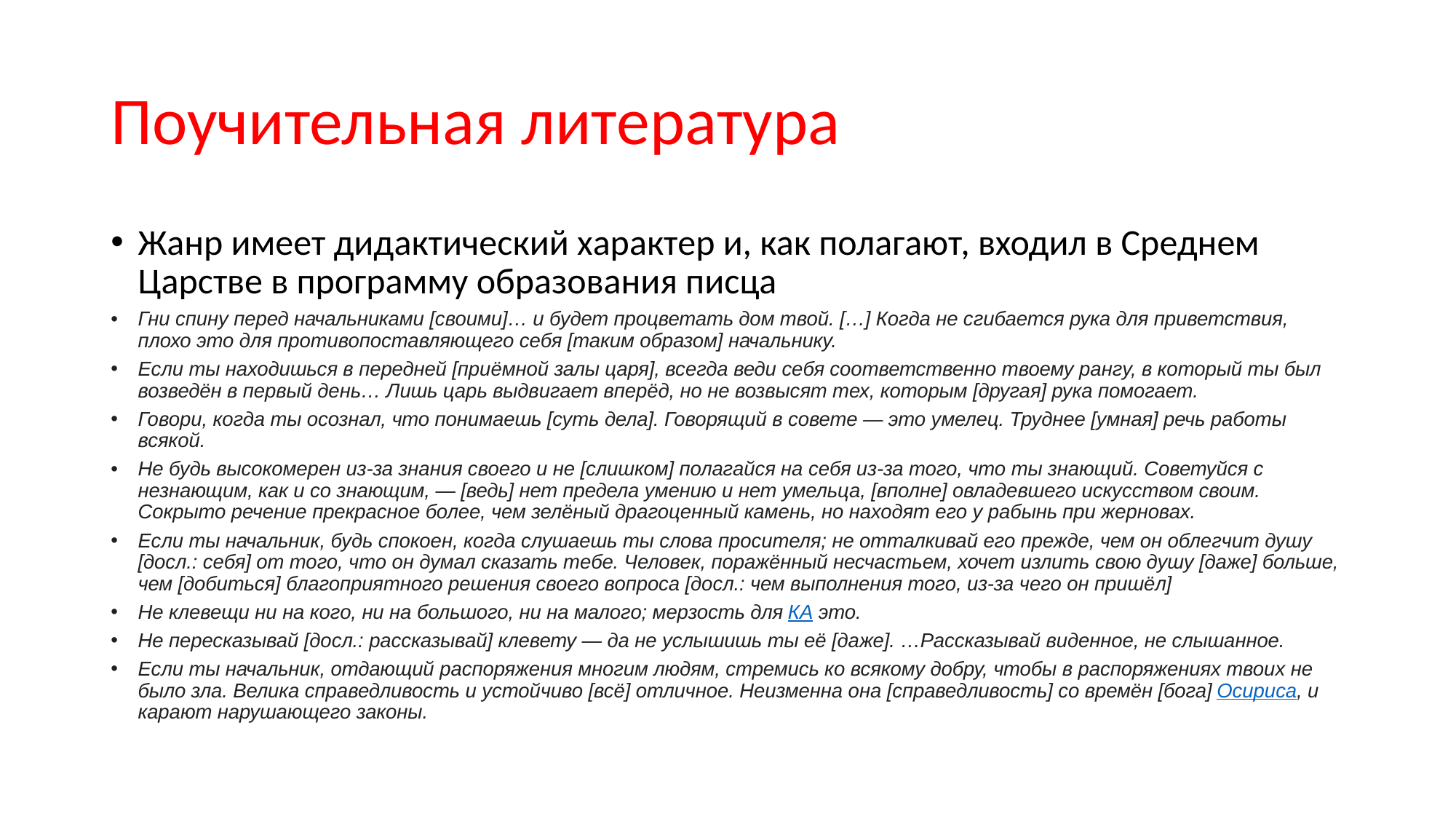

# Поучительная литература
Жанр имеет дидактический характер и, как полагают, входил в Среднем Царстве в программу образования писца
Гни спину перед начальниками [своими]… и будет процветать дом твой. […] Когда не сгибается рука для приветствия, плохо это для противопоставляющего себя [таким образом] начальнику.
Если ты находишься в передней [приёмной залы царя], всегда веди себя соответственно твоему рангу, в который ты был возведён в первый день… Лишь царь выдвигает вперёд, но не возвысят тех, которым [другая] рука помогает.
Говори, когда ты осознал, что понимаешь [суть дела]. Говорящий в совете — это умелец. Труднее [умная] речь работы всякой.
Не будь высокомерен из-за знания своего и не [слишком] полагайся на себя из-за того, что ты знающий. Советуйся с незнающим, как и со знающим, — [ведь] нет предела умению и нет умельца, [вполне] овладевшего искусством своим. Сокрыто речение прекрасное более, чем зелёный драгоценный камень, но находят его у рабынь при жерновах.
Если ты начальник, будь спокоен, когда слушаешь ты слова просителя; не отталкивай его прежде, чем он облегчит душу [досл.: себя] от того, что он думал сказать тебе. Человек, поражённый несчастьем, хочет излить свою душу [даже] больше, чем [добиться] благоприятного решения своего вопроса [досл.: чем выполнения того, из-за чего он пришёл]
Не клевещи ни на кого, ни на большого, ни на малого; мерзость для КА это.
Не пересказывай [досл.: рассказывай] клевету — да не услышишь ты её [даже]. …Рассказывай виденное, не слышанное.
Если ты начальник, отдающий распоряжения многим людям, стремись ко всякому добру, чтобы в распоряжениях твоих не было зла. Велика справедливость и устойчиво [всё] отличное. Неизменна она [справедливость] со времён [бога] Осириса, и карают нарушающего законы.